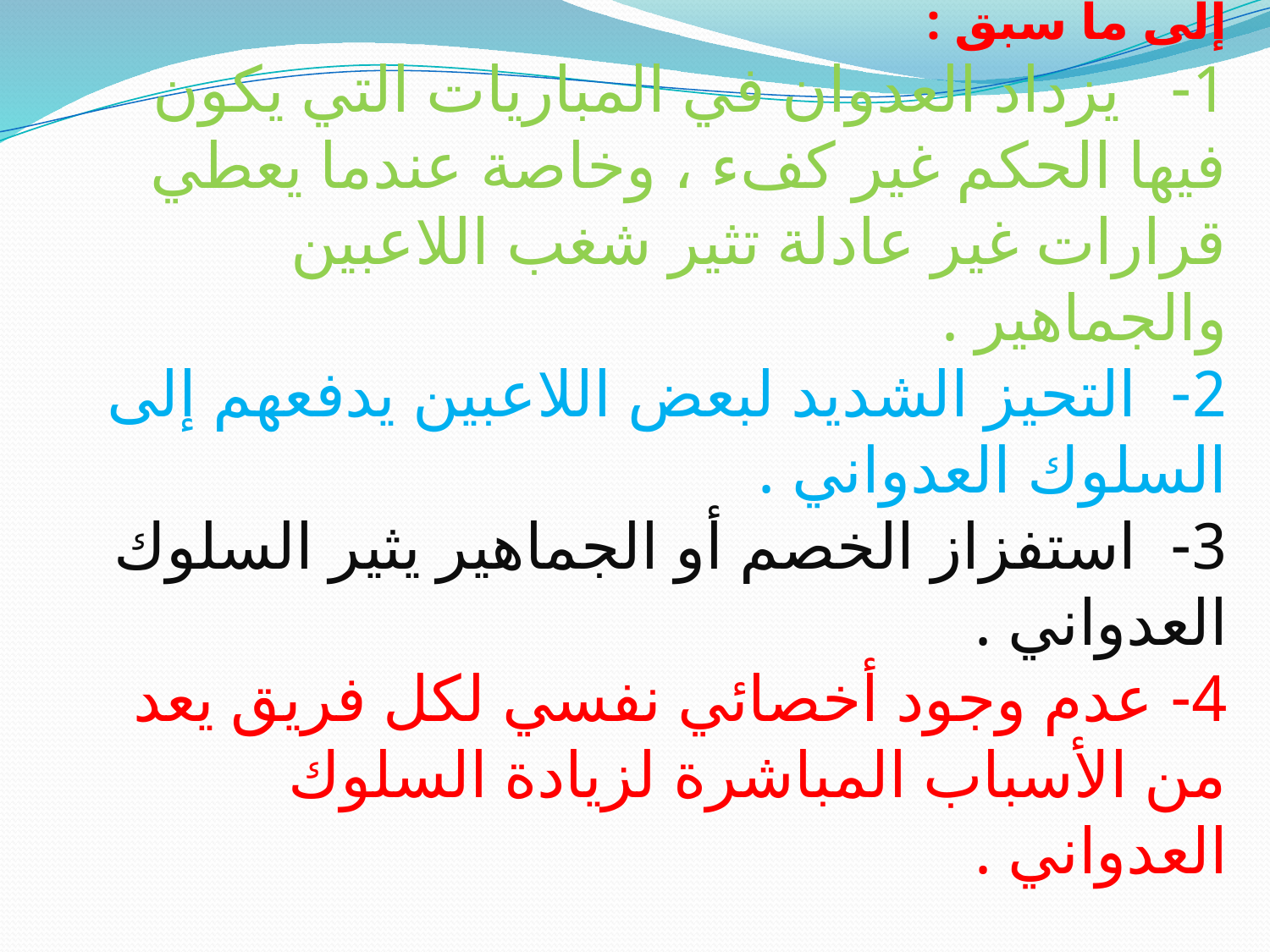

هناك بعض الأسباب التي يمكن أن تدفع الفرد إلى السلوك العدواني في المجال الرياضي بالإضافة إلى ما سبق :
1-   يزداد العدوان في المباريات التي يكون فيها الحكم غير كفء ، وخاصة عندما يعطي قرارات غير عادلة تثير شغب اللاعبين والجماهير .
2-  التحيز الشديد لبعض اللاعبين يدفعهم إلى السلوك العدواني .
3-  استفزاز الخصم أو الجماهير يثير السلوك العدواني .
4- عدم وجود أخصائي نفسي لكل فريق يعد من الأسباب المباشرة لزيادة السلوك العدواني .